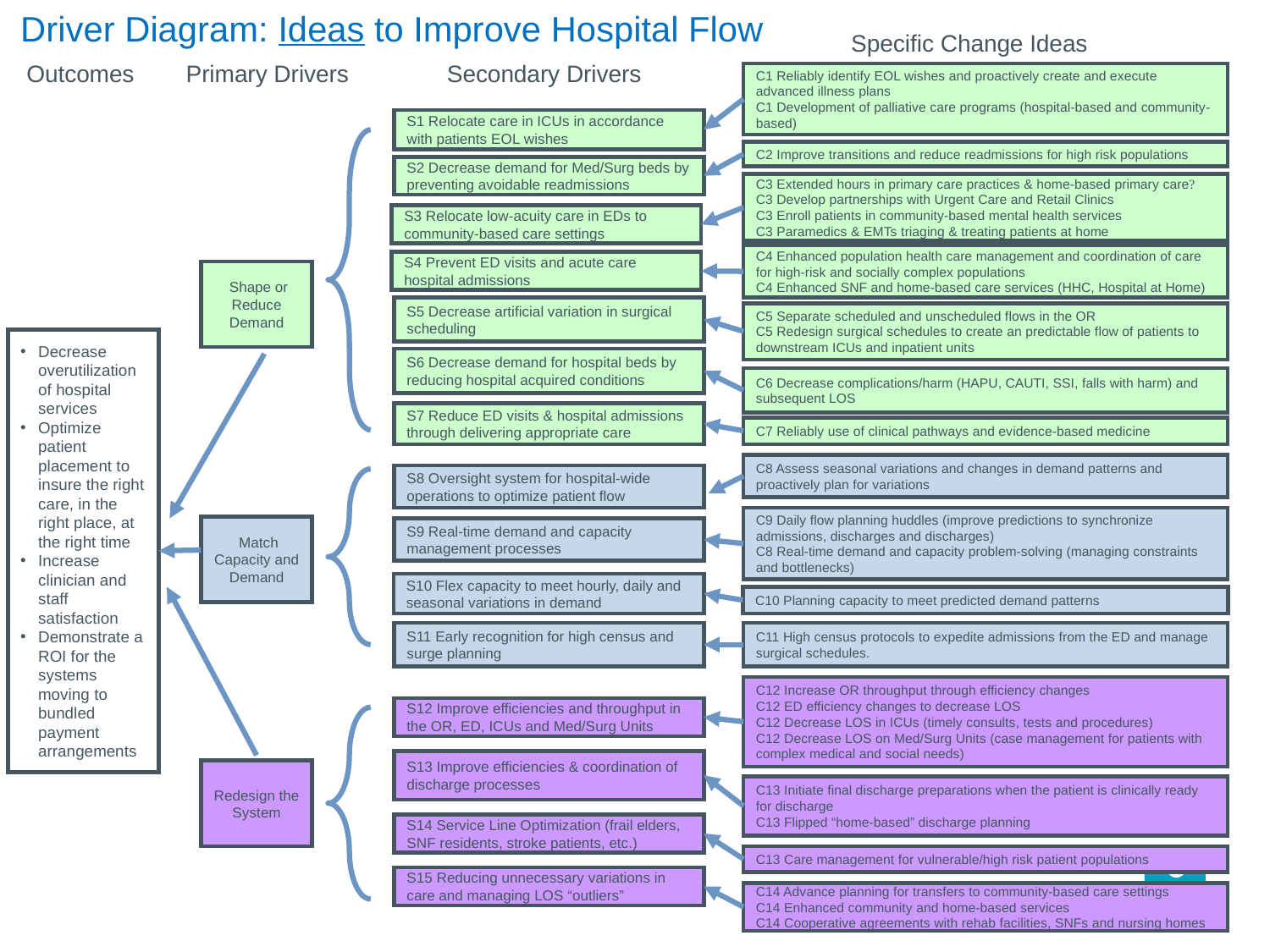

Driver Diagram: Ideas to Improve Hospital Flow
Specific Change Ideas
Outcomes
Primary Drivers
Secondary Drivers
C1 Reliably identify EOL wishes and proactively create and execute advanced illness plans
C1 Development of palliative care programs (hospital-based and community-based)
S1 Relocate care in ICUs in accordance with patients EOL wishes

C2 Improve transitions and reduce readmissions for high risk populations
S2 Decrease demand for Med/Surg beds by preventing avoidable readmissions
C3 Extended hours in primary care practices & home-based primary care?
C3 Develop partnerships with Urgent Care and Retail Clinics
C3 Enroll patients in community-based mental health services
C3 Paramedics & EMTs triaging & treating patients at home
S3 Relocate low-acuity care in EDs to community-based care settings
C4 Enhanced population health care management and coordination of care for high-risk and socially complex populations
C4 Enhanced SNF and home-based care services (HHC, Hospital at Home)
S4 Prevent ED visits and acute care hospital admissions
 Shape or Reduce Demand
S5 Decrease artificial variation in surgical scheduling
C5 Separate scheduled and unscheduled flows in the OR
C5 Redesign surgical schedules to create an predictable flow of patients to downstream ICUs and inpatient units
Decrease overutilization of hospital services
Optimize patient placement to insure the right care, in the right place, at the right time
Increase clinician and staff satisfaction
Demonstrate a ROI for the systems moving to bundled payment arrangements
S6 Decrease demand for hospital beds by reducing hospital acquired conditions
C6 Decrease complications/harm (HAPU, CAUTI, SSI, falls with harm) and subsequent LOS
S7 Reduce ED visits & hospital admissions through delivering appropriate care
C7 Reliably use of clinical pathways and evidence-based medicine
C8 Assess seasonal variations and changes in demand patterns and proactively plan for variations
S8 Oversight system for hospital-wide operations to optimize patient flow

C9 Daily flow planning huddles (improve predictions to synchronize admissions, discharges and discharges)
C8 Real-time demand and capacity problem-solving (managing constraints and bottlenecks)
 Match Capacity and Demand
S9 Real-time demand and capacity management processes
S10 Flex capacity to meet hourly, daily and seasonal variations in demand
C10 Planning capacity to meet predicted demand patterns
S11 Early recognition for high census and surge planning
C11 High census protocols to expedite admissions from the ED and manage surgical schedules.
C12 Increase OR throughput through efficiency changes
C12 ED efficiency changes to decrease LOS
C12 Decrease LOS in ICUs (timely consults, tests and procedures)
C12 Decrease LOS on Med/Surg Units (case management for patients with complex medical and social needs)
S12 Improve efficiencies and throughput in the OR, ED, ICUs and Med/Surg Units

S13 Improve efficiencies & coordination of discharge processes
Redesign the System
C13 Initiate final discharge preparations when the patient is clinically ready for discharge
C13 Flipped “home-based” discharge planning
S14 Service Line Optimization (frail elders, SNF residents, stroke patients, etc.)
C13 Care management for vulnerable/high risk patient populations
S15 Reducing unnecessary variations in care and managing LOS “outliers”
C14 Advance planning for transfers to community-based care settings
C14 Enhanced community and home-based services
C14 Cooperative agreements with rehab facilities, SNFs and nursing homes